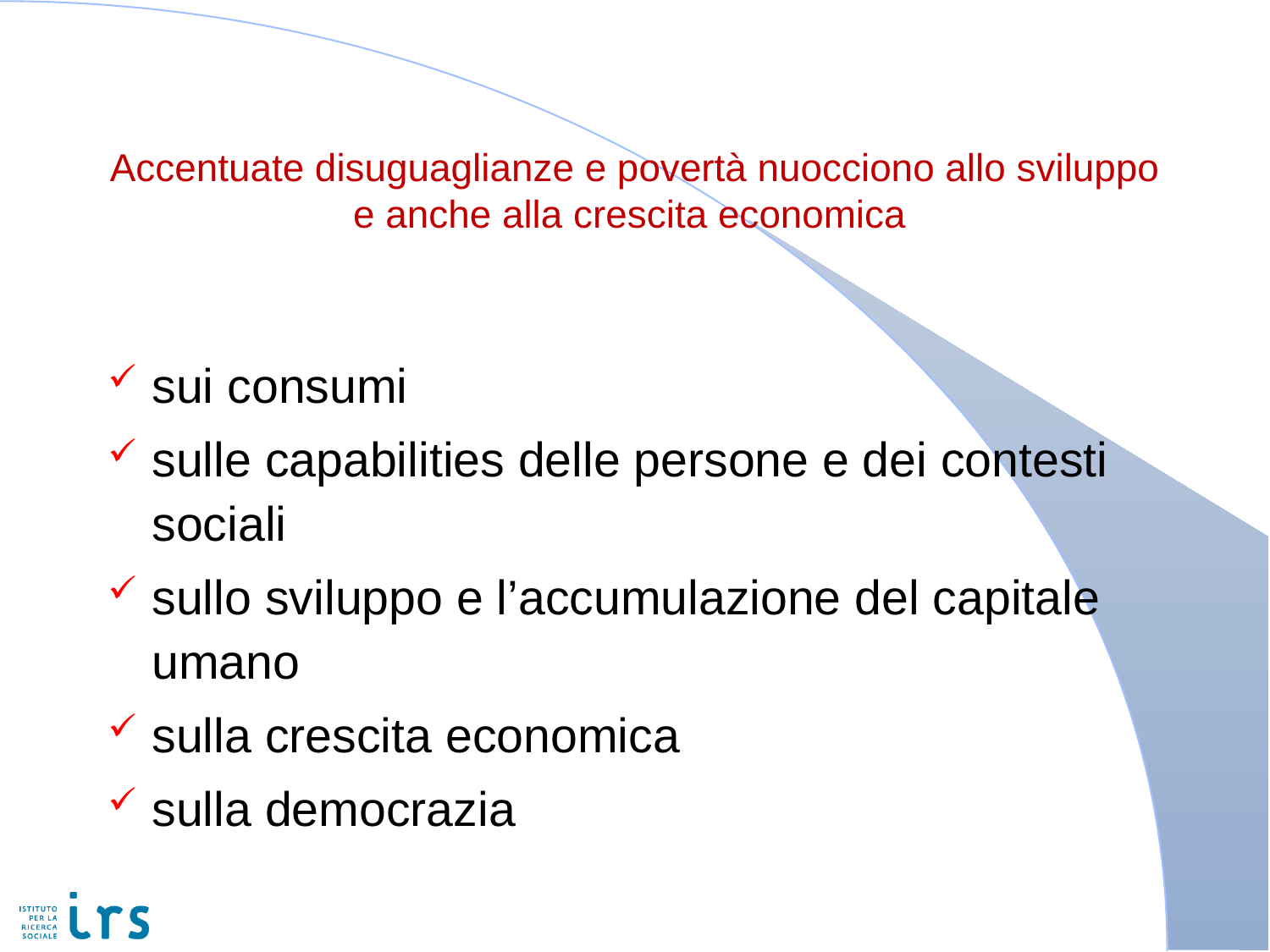

# Accentuate disuguaglianze e povertà nuocciono allo sviluppo e anche alla crescita economica

sui consumi
sulle capabilities delle persone e dei contesti sociali
sullo sviluppo e l’accumulazione del capitale umano
sulla crescita economica
sulla democrazia